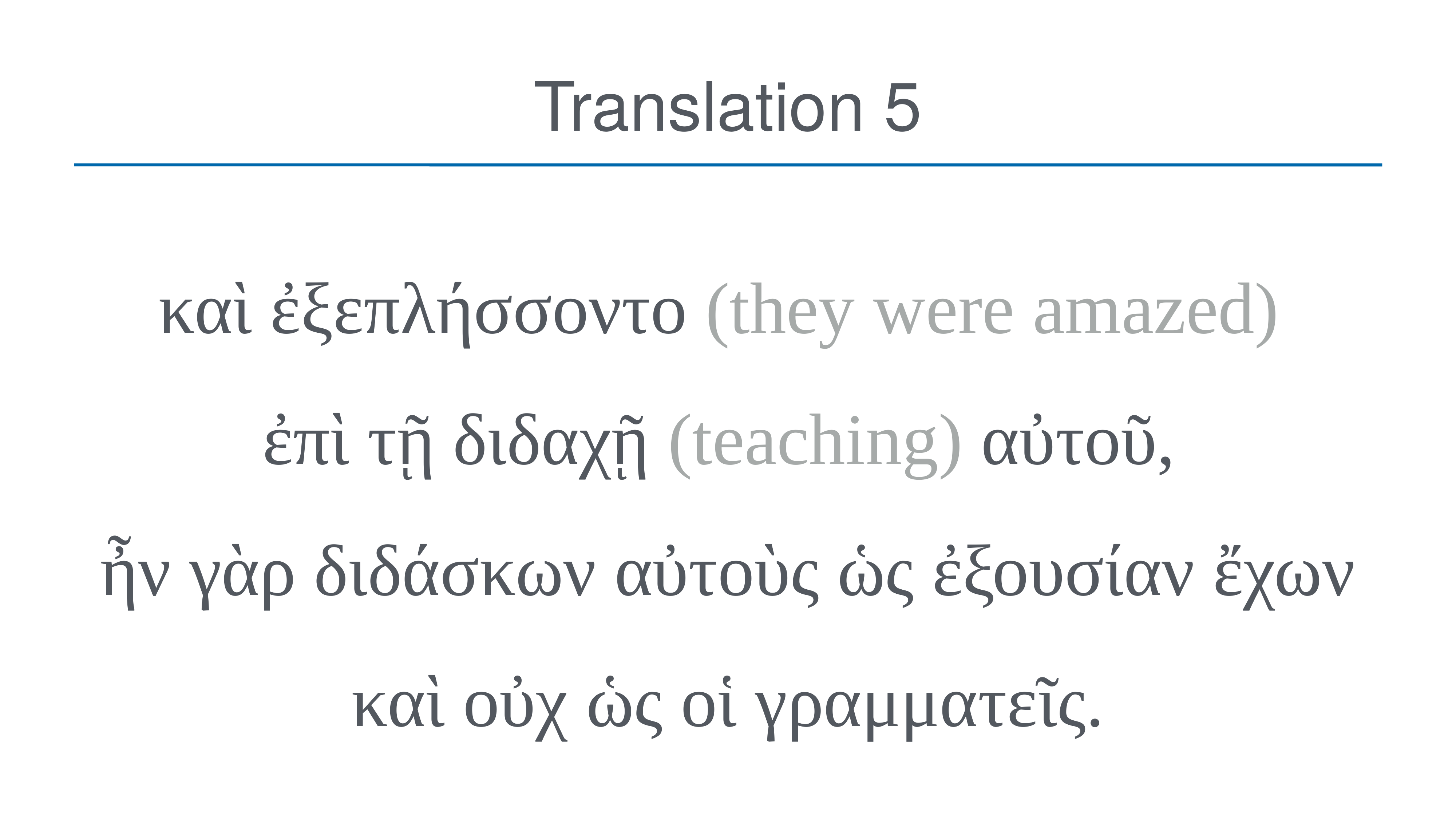

# Translation 5
καὶ ἐξεπλήσσοντο (they were amazed)
ἐπὶ τῇ διδαχῇ (teaching) αὐτοῦ,
ἦν γὰρ διδάσκων αὐτοὺς ὡς ἐξουσίαν ἔχων καὶ οὐχ ὡς οἱ γραμματεῖς.